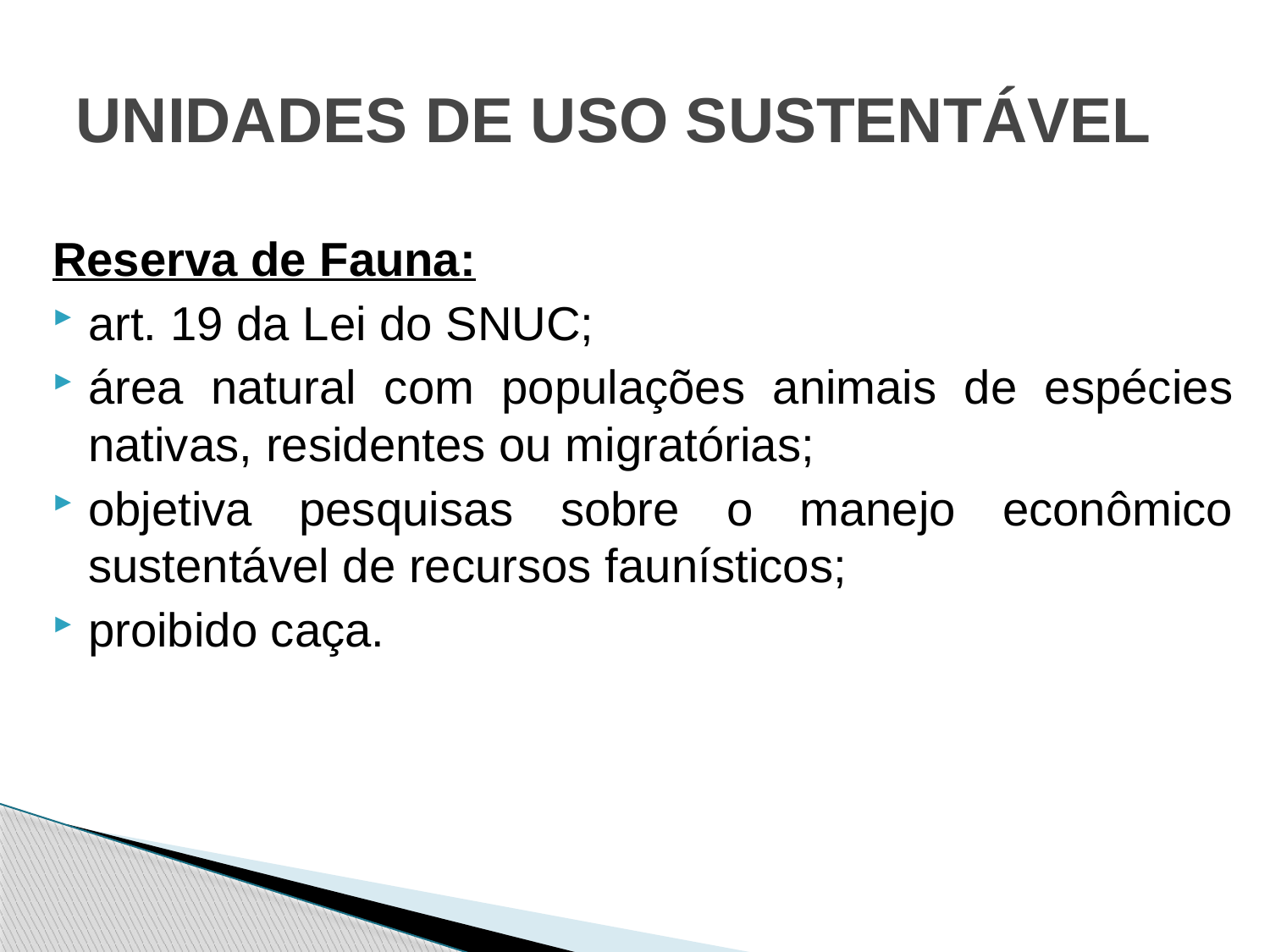

# UNIDADES DE USO SUSTENTÁVEL
Reserva de Fauna:
art. 19 da Lei do SNUC;
área natural com populações animais de espécies nativas, residentes ou migratórias;
objetiva pesquisas sobre o manejo econômico sustentável de recursos faunísticos;
proibido caça.